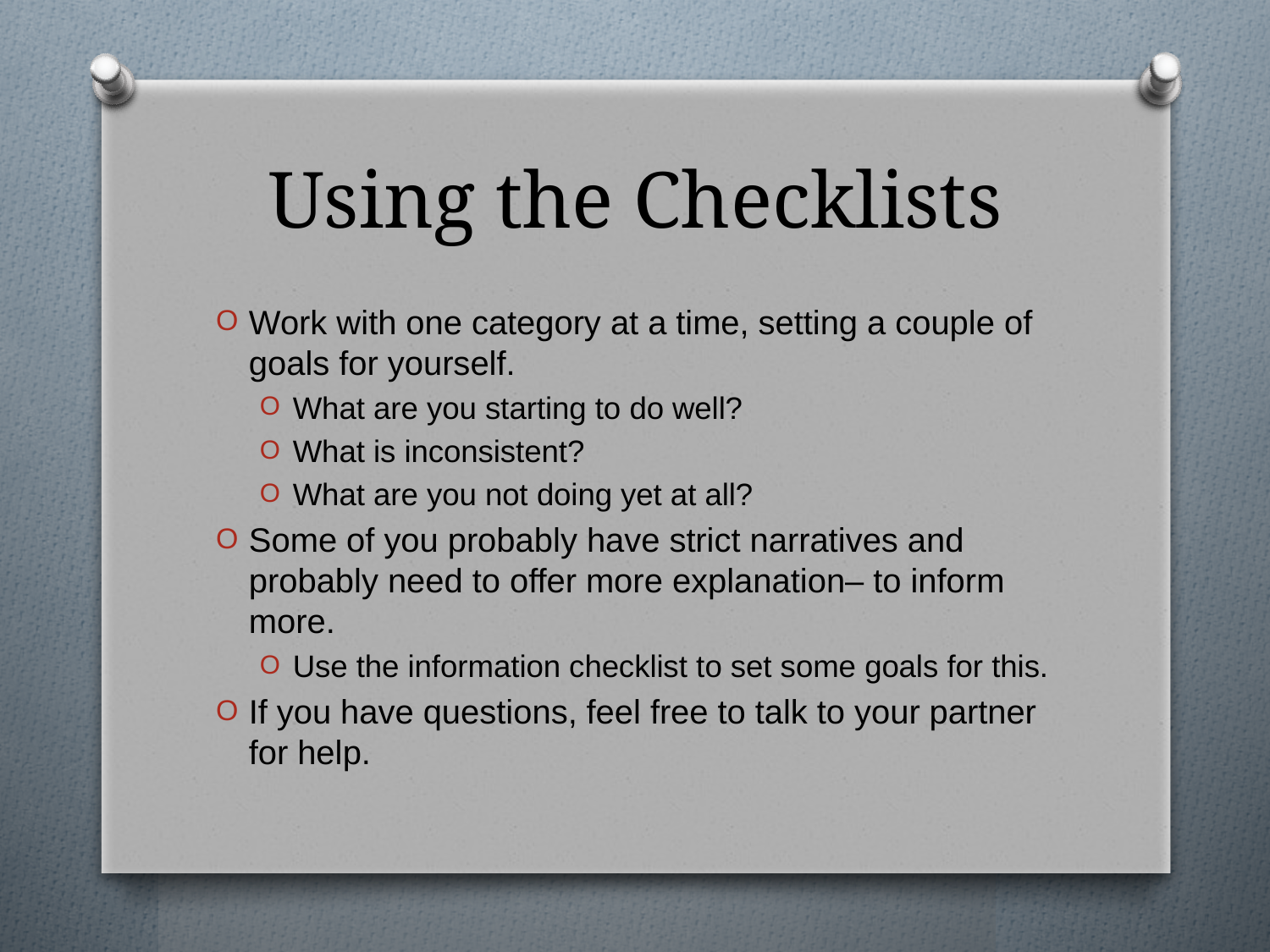

# Using the Checklists
Work with one category at a time, setting a couple of goals for yourself.
What are you starting to do well?
What is inconsistent?
What are you not doing yet at all?
Some of you probably have strict narratives and probably need to offer more explanation– to inform more.
Use the information checklist to set some goals for this.
If you have questions, feel free to talk to your partner for help.